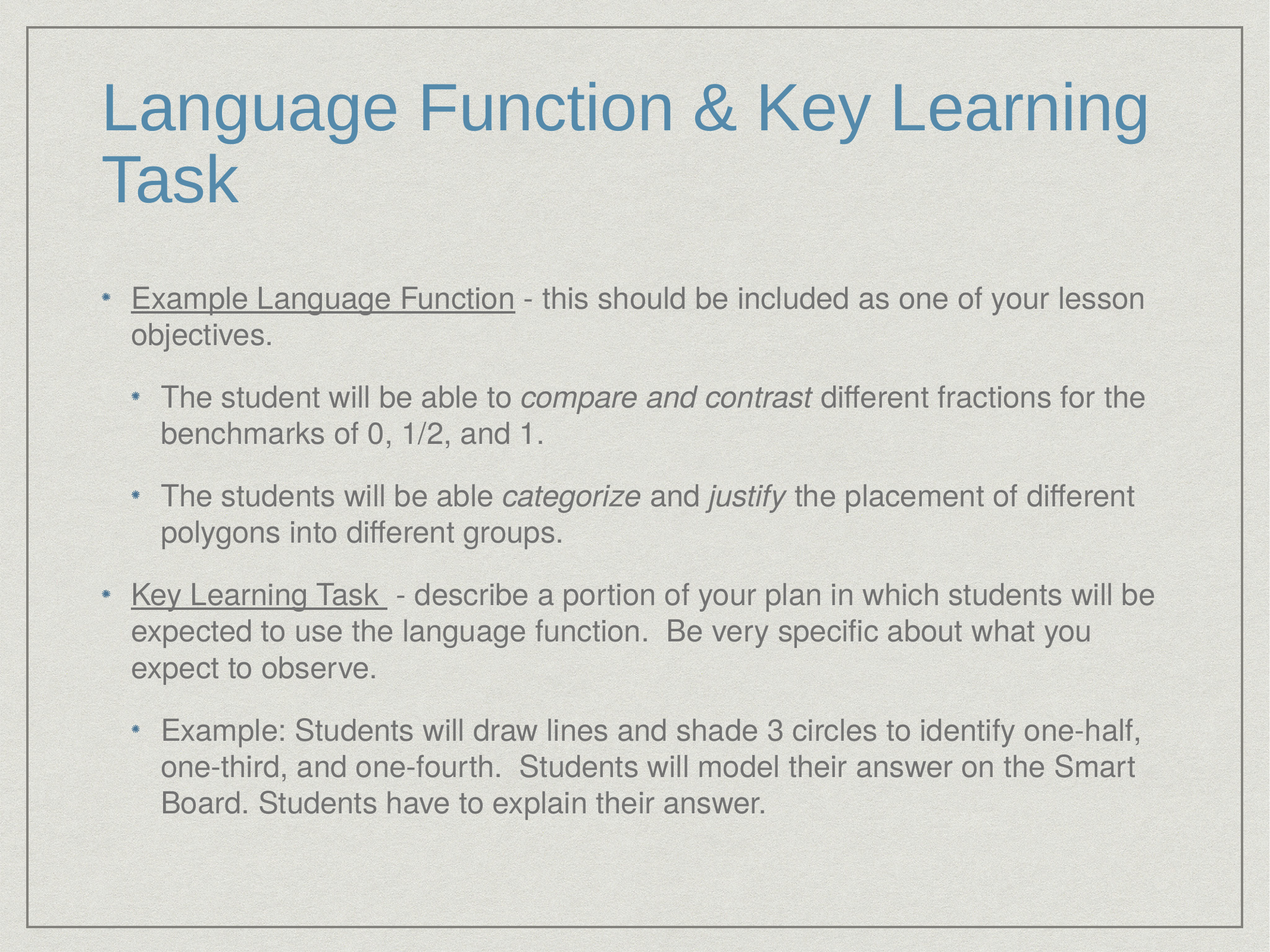

# Language Function & Key Learning Task
Example Language Function - this should be included as one of your lesson objectives.
The student will be able to compare and contrast different fractions for the benchmarks of 0, 1/2, and 1.
The students will be able categorize and justify the placement of different polygons into different groups.
Key Learning Task  - describe a portion of your plan in which students will be expected to use the language function.  Be very specific about what you expect to observe.
Example: Students will draw lines and shade 3 circles to identify one-half, one-third, and one-fourth.  Students will model their answer on the Smart Board. Students have to explain their answer.